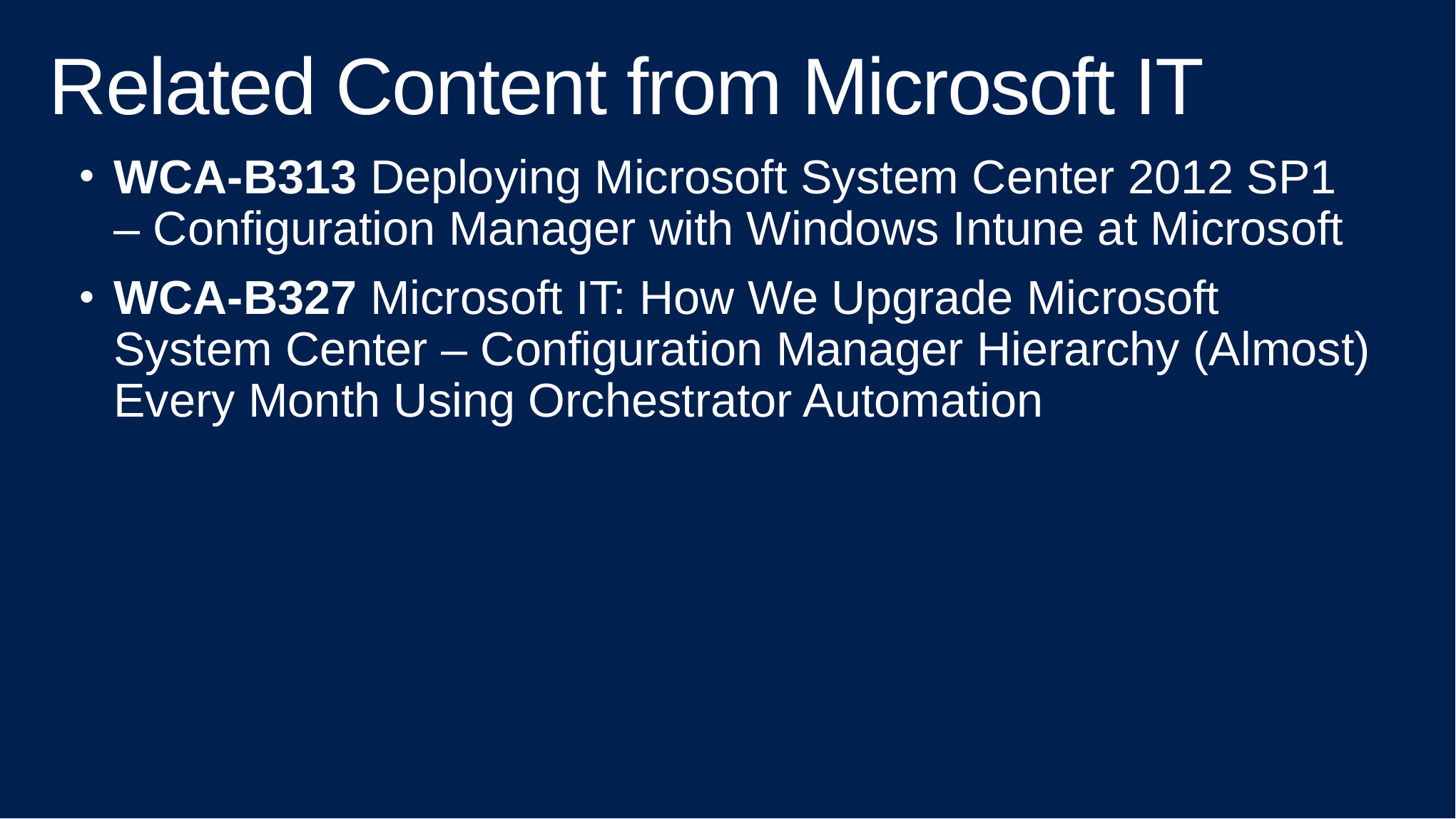

# Related Content from Microsoft IT
WCA-B313 Deploying Microsoft System Center 2012 SP1 – Configuration Manager with Windows Intune at Microsoft
WCA-B327 Microsoft IT: How We Upgrade Microsoft System Center – Configuration Manager Hierarchy (Almost) Every Month Using Orchestrator Automation